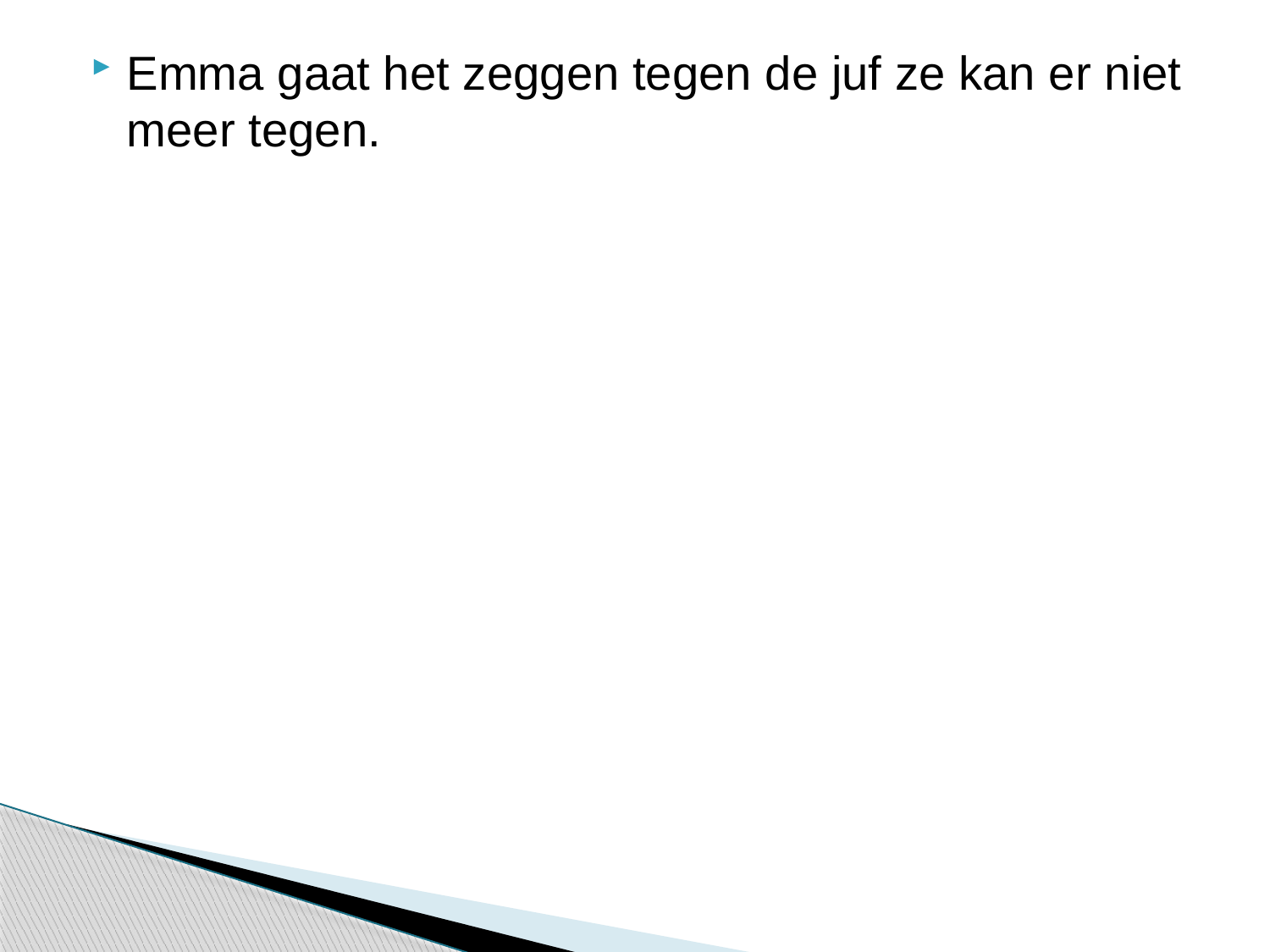

Emma gaat het zeggen tegen de juf ze kan er niet meer tegen.
#